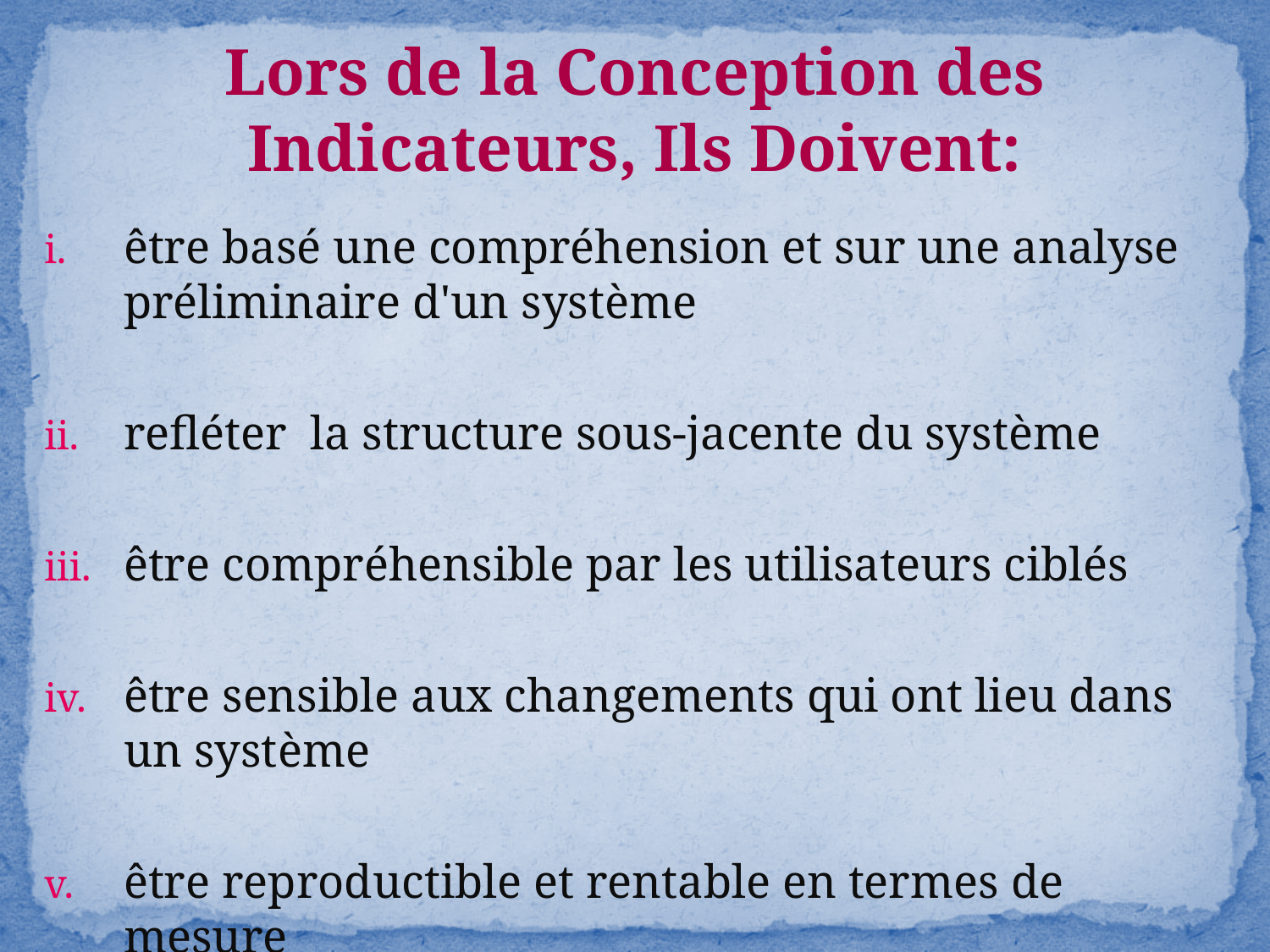

# Lors de la Conception des Indicateurs, Ils Doivent:
être basé une compréhension et sur une analyse préliminaire d'un système

refléter  la structure sous-jacente du système

être compréhensible par les utilisateurs ciblés

être sensible aux changements qui ont lieu dans un système

être reproductible et rentable en termes de mesure